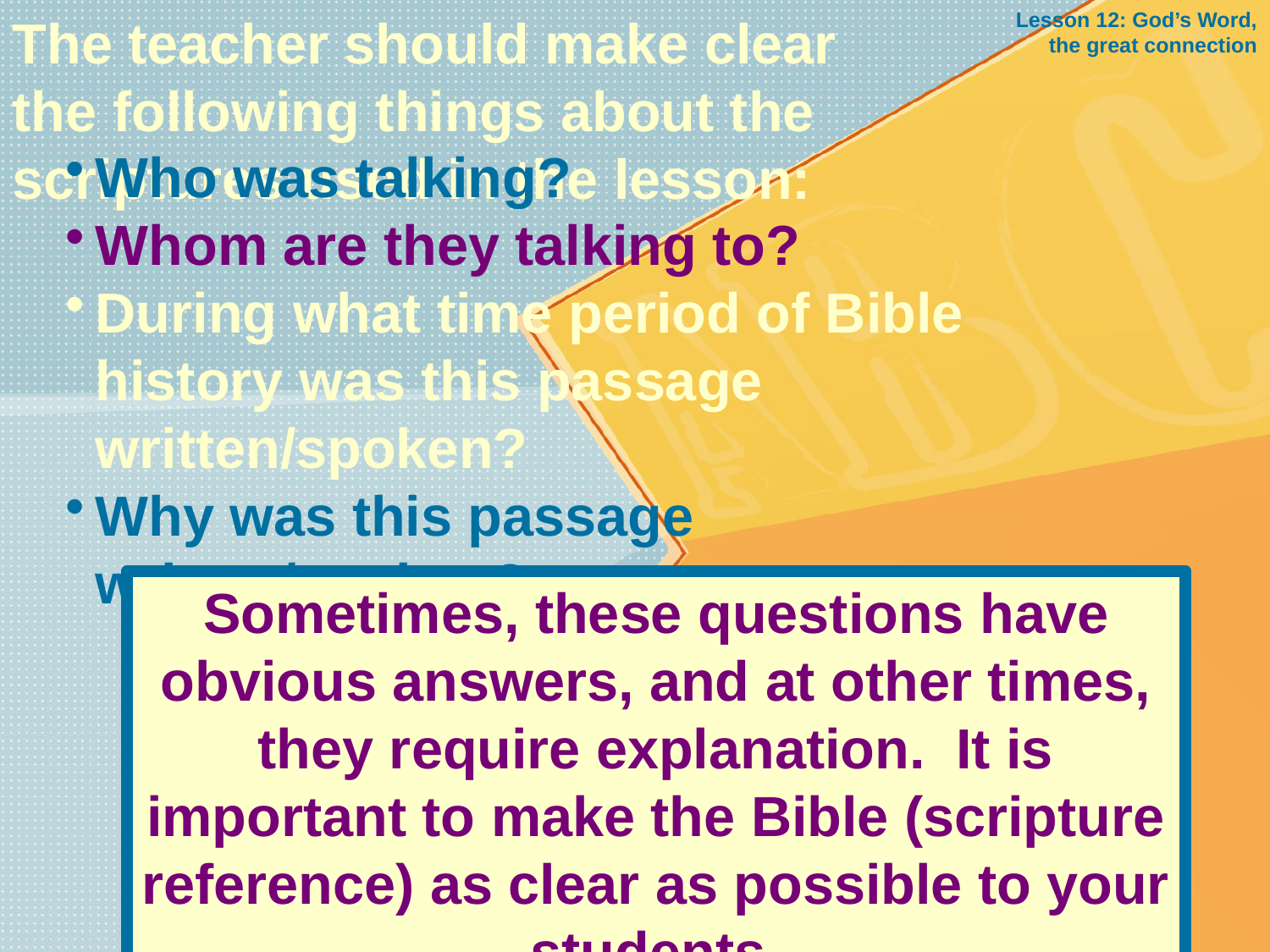

The teacher should make clear the following things about the scriptures used in the lesson:
Lesson 12: God’s Word, the great connection
Who was talking?
Whom are they talking to?
During what time period of Bible history was this passage written/spoken?
Why was this passage written/spoken?
Sometimes, these questions have obvious answers, and at other times, they require explanation.  It is important to make the Bible (scripture reference) as clear as possible to your students.